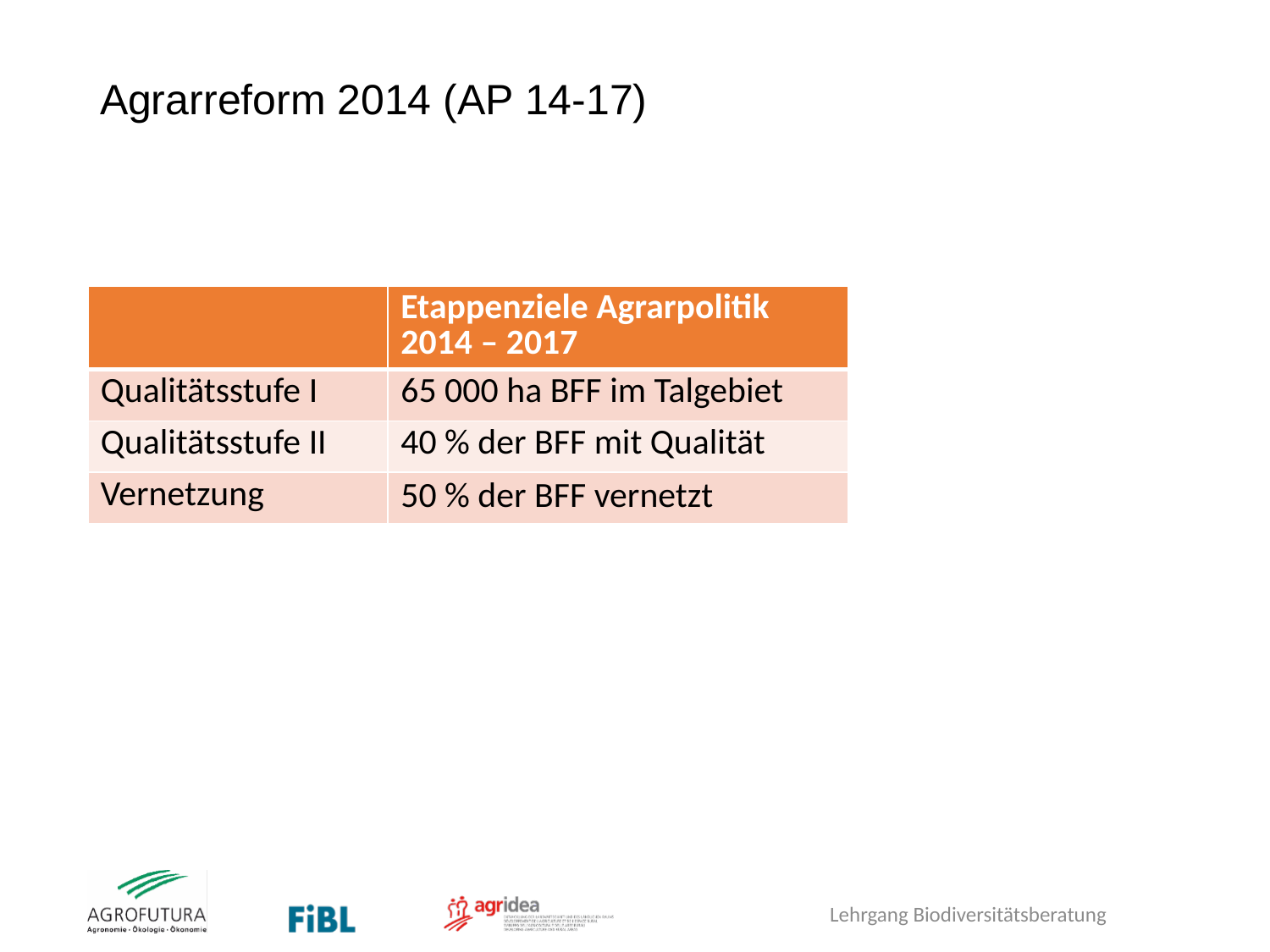

# Agrarreform 2014 (AP 14-17)
|  | Etappenziele Agrarpolitik 2014 – 2017 |
| --- | --- |
| Qualitätsstufe I | 65 000 ha BFF im Talgebiet |
| Qualitätsstufe II | 40 % der BFF mit Qualität |
| Vernetzung | 50 % der BFF vernetzt |
Lehrgang Biodiversitätsberatung